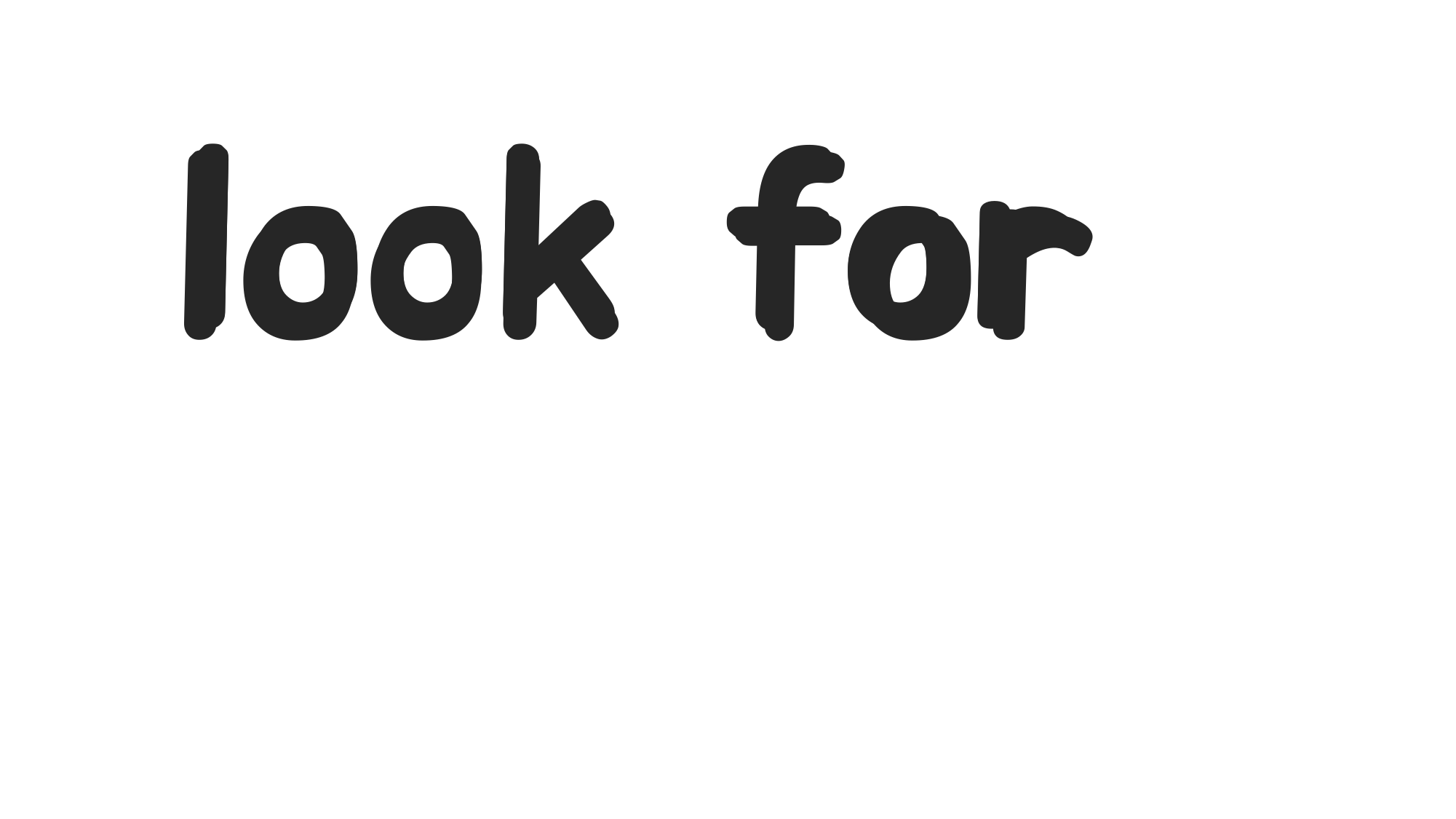

look for
# look for
look for